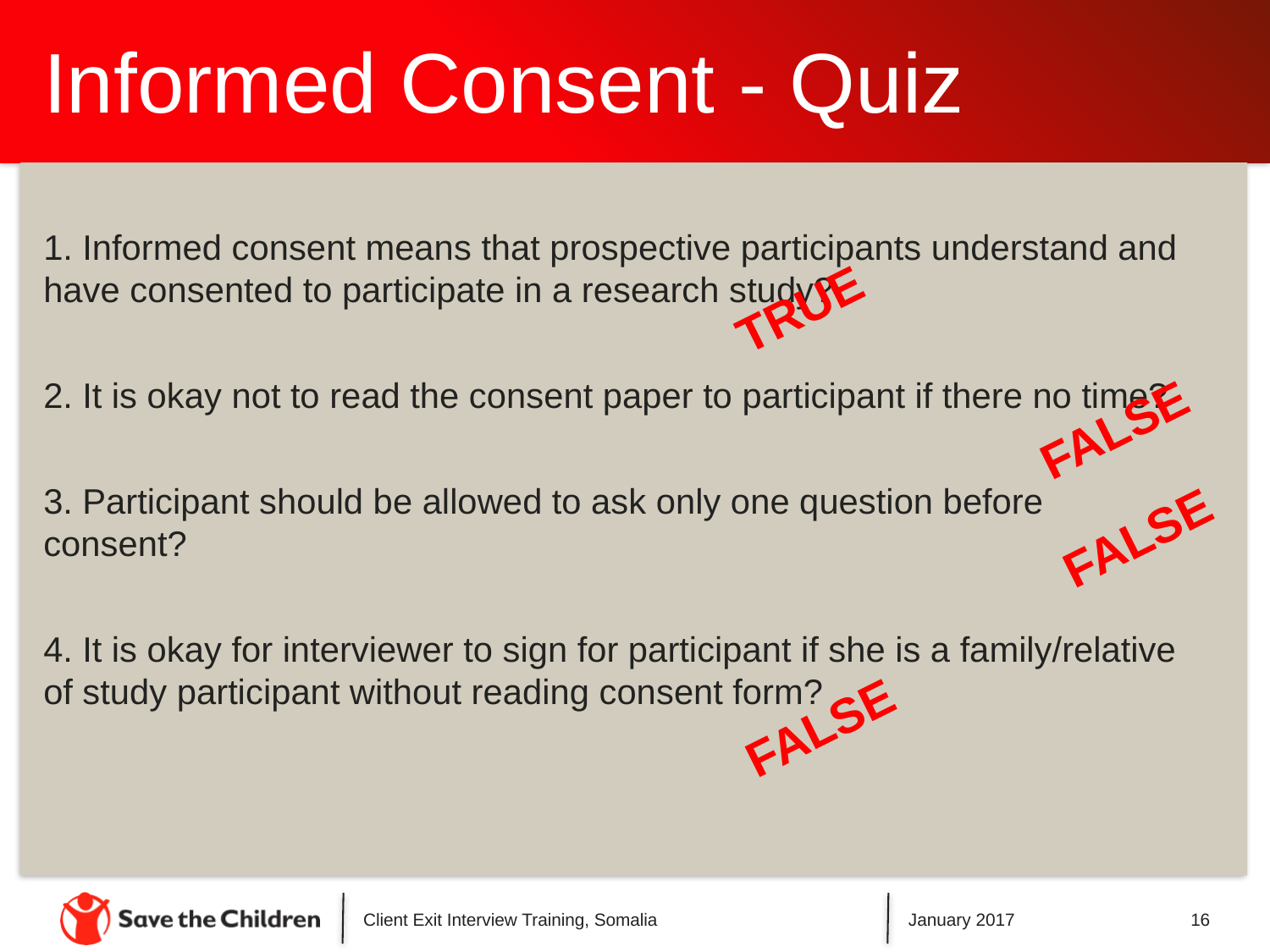

# Informed Consent - Quiz
1. Informed consent means that prospective participants understand and have consented to participate in a research study?

2. It is okay not to read the consent paper to participant if there no time?

3. Participant should be allowed to ask only one question before consent?

4. It is okay for interviewer to sign for participant if she is a family/relative of study participant without reading consent form?

TRUE
FALSE
FALSE
FALSE
Client Exit Interview Training, Somalia
16
January 2017